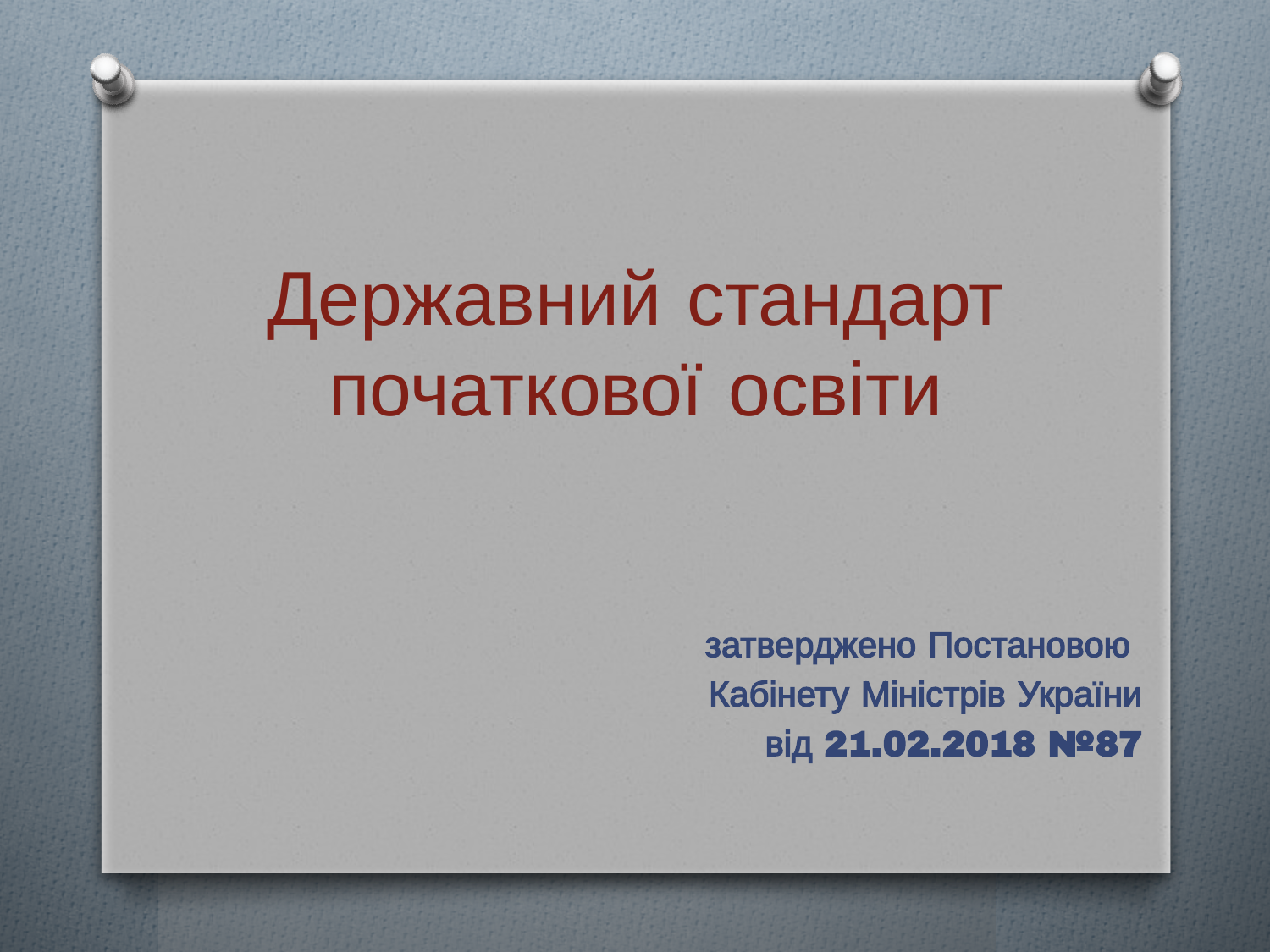

# Державний стандарт початкової освіти

затверджено Постановою
Кабінету Міністрів України
 від 21.02.2018 №87